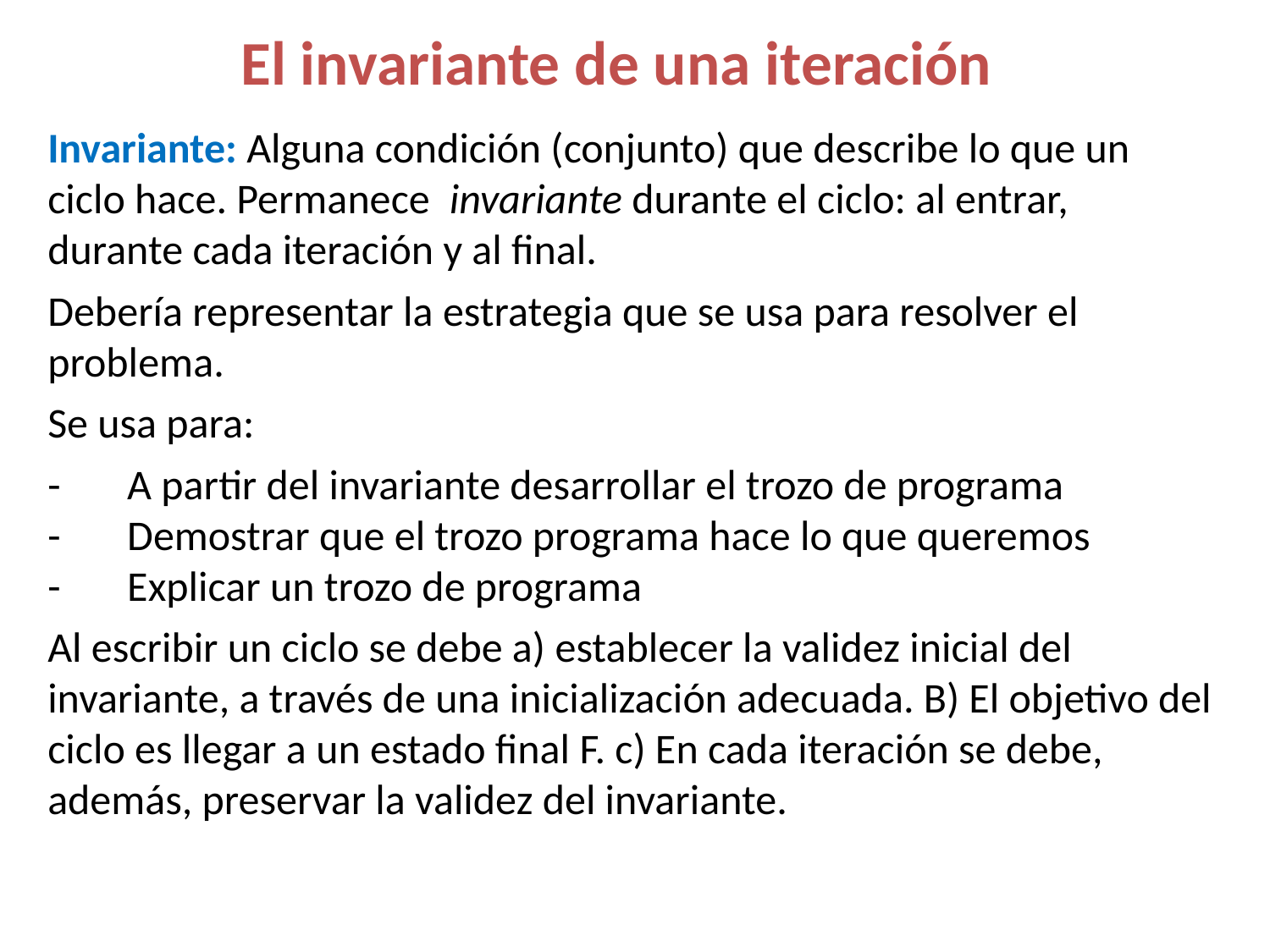

# El invariante de una iteración
Invariante: Alguna condición (conjunto) que describe lo que un ciclo hace. Permanece  invariante durante el ciclo: al entrar, durante cada iteración y al final.
Debería representar la estrategia que se usa para resolver el problema.
Se usa para:
-       A partir del invariante desarrollar el trozo de programa
-       Demostrar que el trozo programa hace lo que queremos
-       Explicar un trozo de programa
Al escribir un ciclo se debe a) establecer la validez inicial del invariante, a través de una inicialización adecuada. B) El objetivo del ciclo es llegar a un estado final F. c) En cada iteración se debe, además, preservar la validez del invariante.